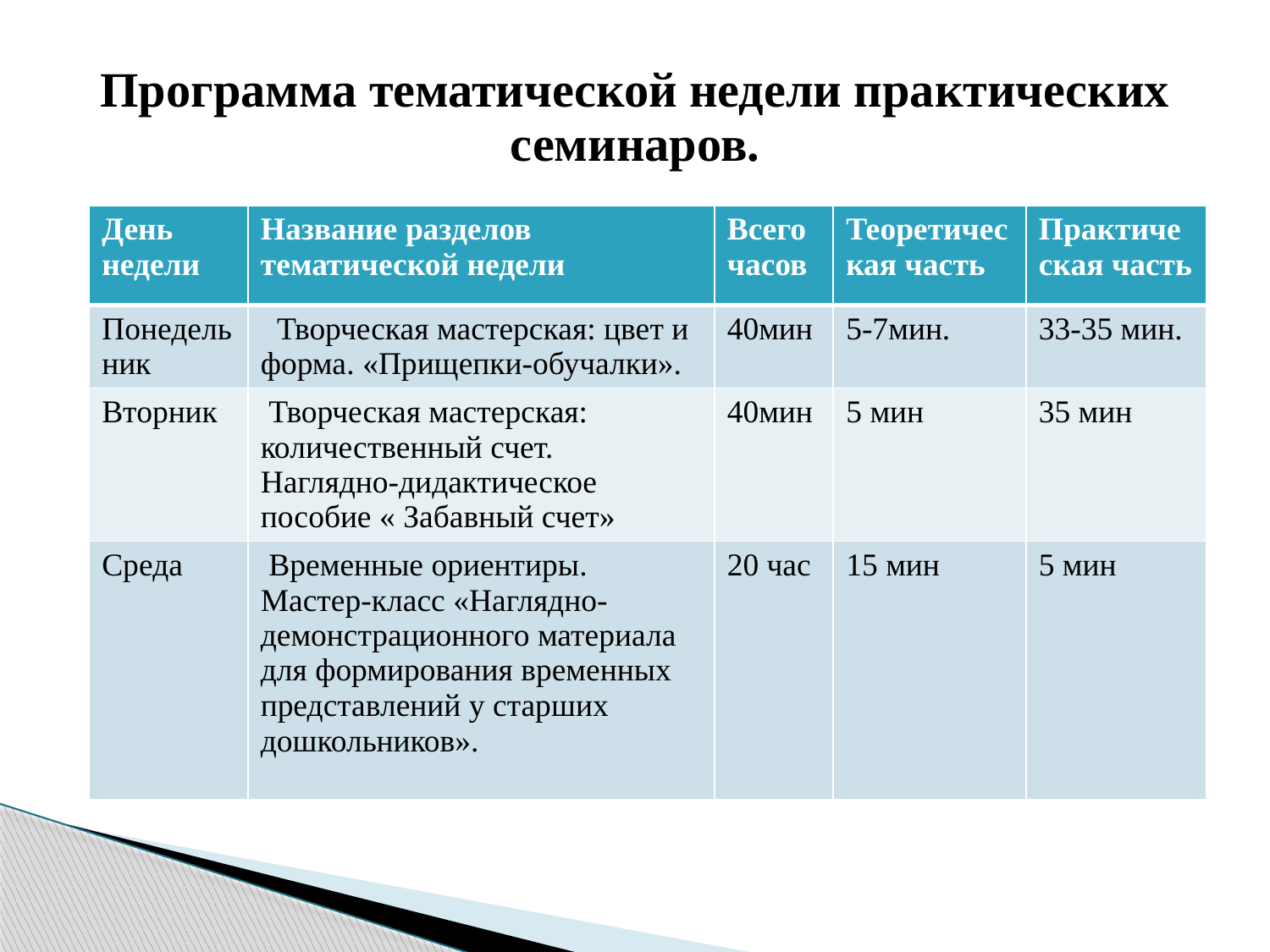

# Программа тематической недели практических семинаров.
| День недели | Название разделов тематической недели | Всего часов | Теоретическая часть | Практическая часть |
| --- | --- | --- | --- | --- |
| Понедельник | Творческая мастерская: цвет и форма. «Прищепки-обучалки». | 40мин | 5-7мин. | 33-35 мин. |
| Вторник | Творческая мастерская: количественный счет. Наглядно-дидактическое пособие « Забавный счет» | 40мин | 5 мин | 35 мин |
| Среда | Временные ориентиры. Мастер-класс «Наглядно-демонстрационного материала для формирования временных представлений у старших дошкольников». | 20 час | 15 мин | 5 мин |